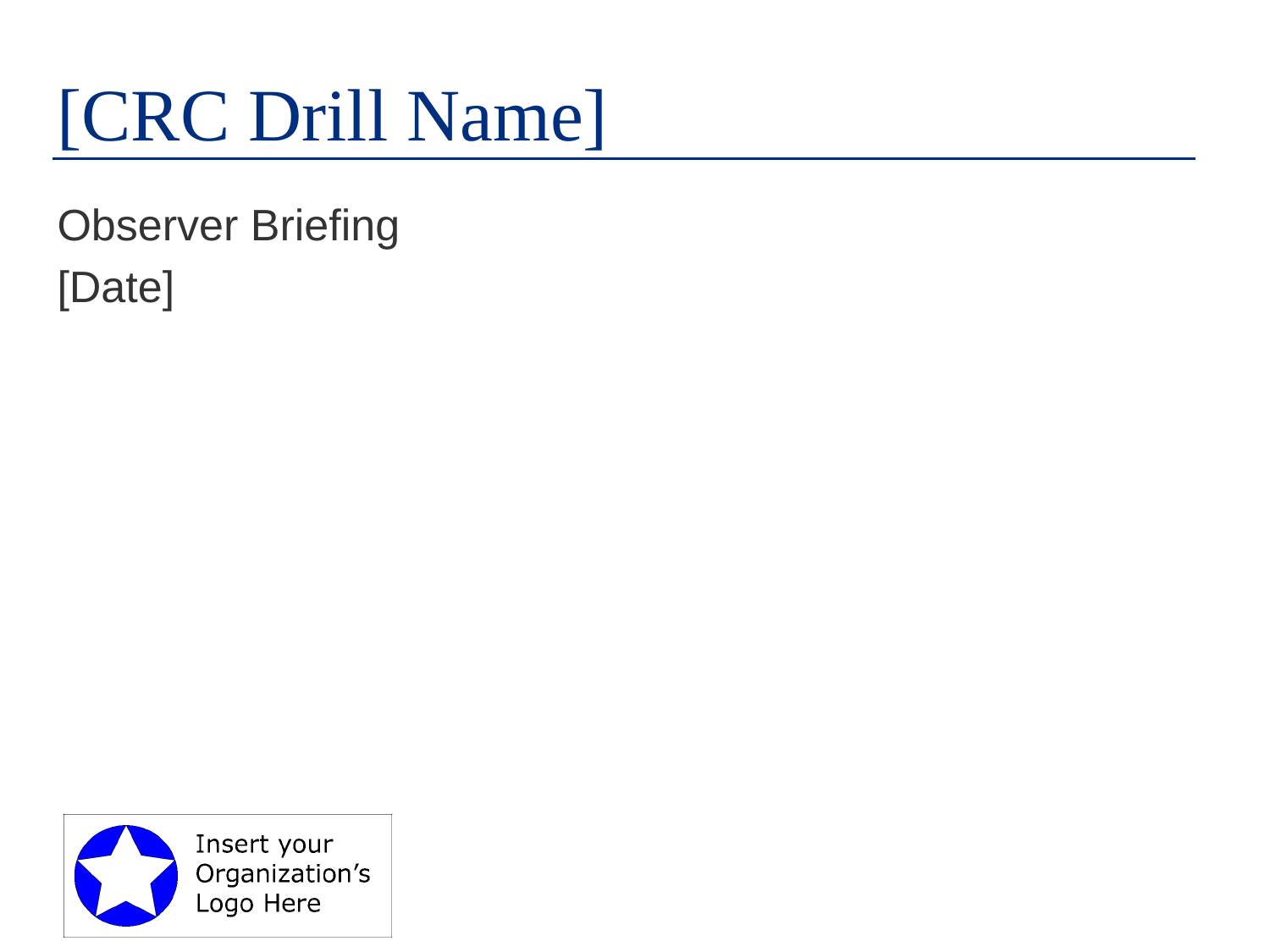

# [CRC Drill Name]
Observer Briefing
[Date]